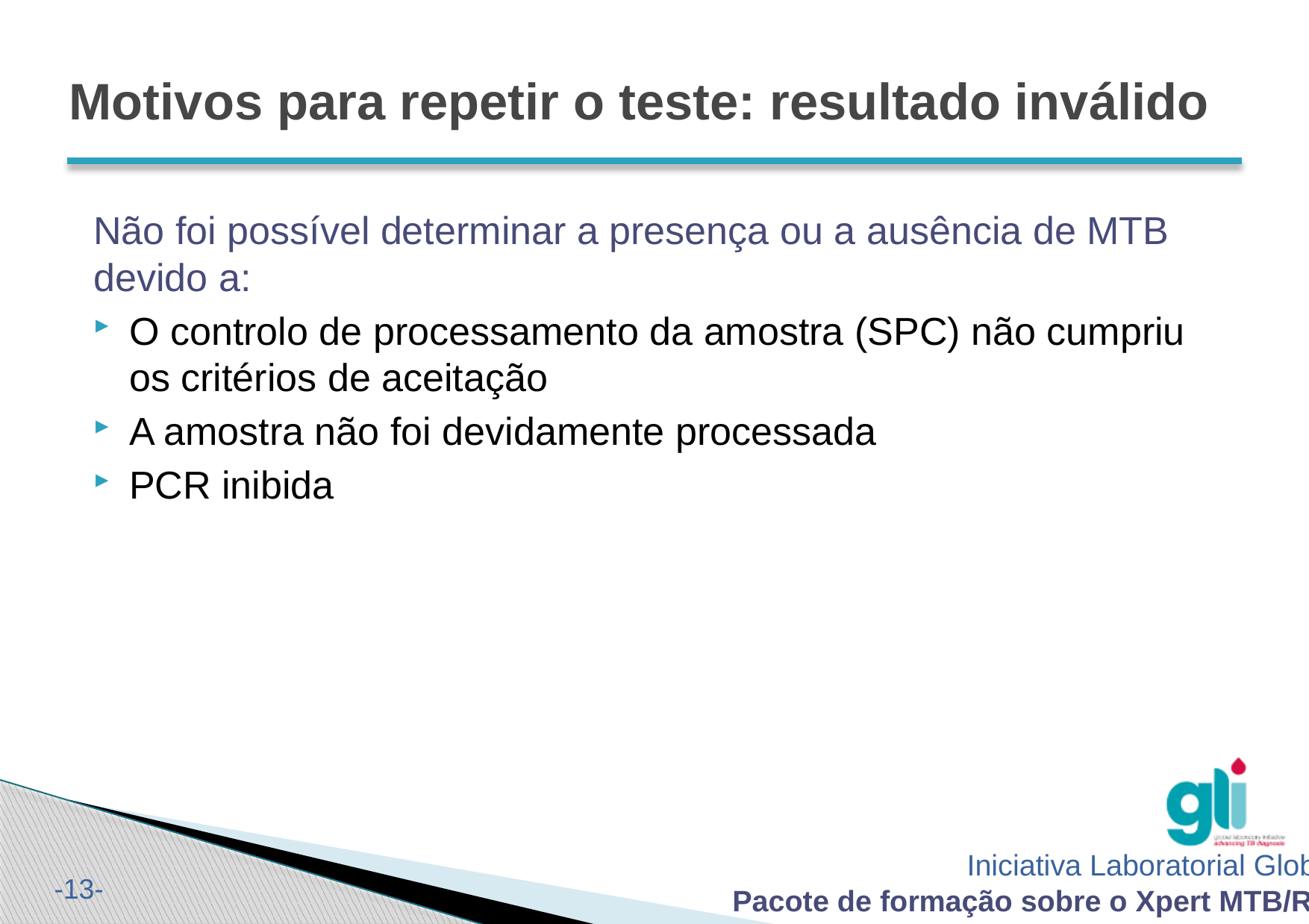

# Motivos para repetir o teste: resultado inválido
Não foi possível determinar a presença ou a ausência de MTB devido a:
O controlo de processamento da amostra (SPC) não cumpriu os critérios de aceitação
A amostra não foi devidamente processada
PCR inibida